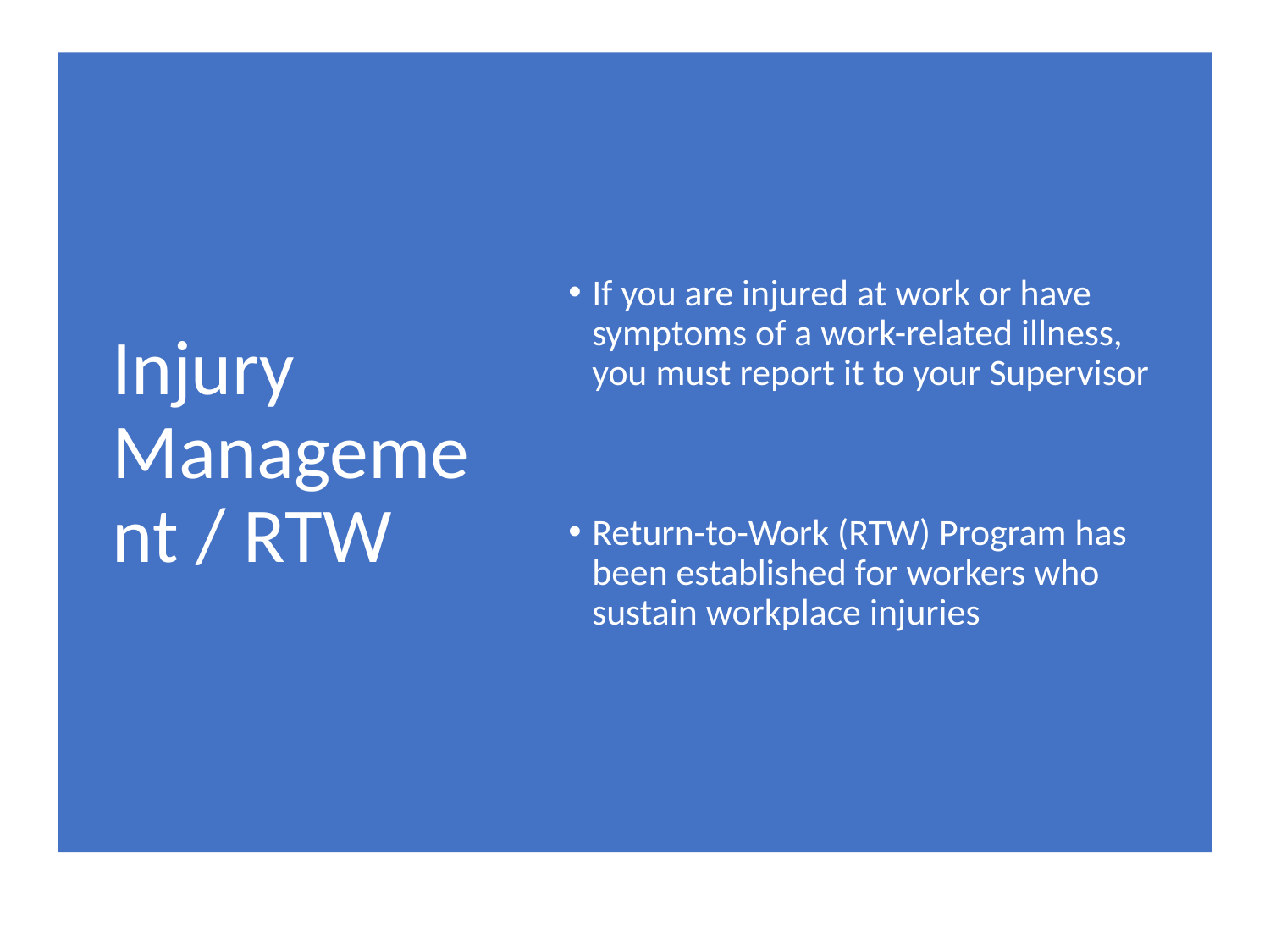

Injury Management / RTW
If you are injured at work or have symptoms of a work-related illness, you must report it to your Supervisor

Return-to-Work (RTW) Program has been established for workers who sustain workplace injuries